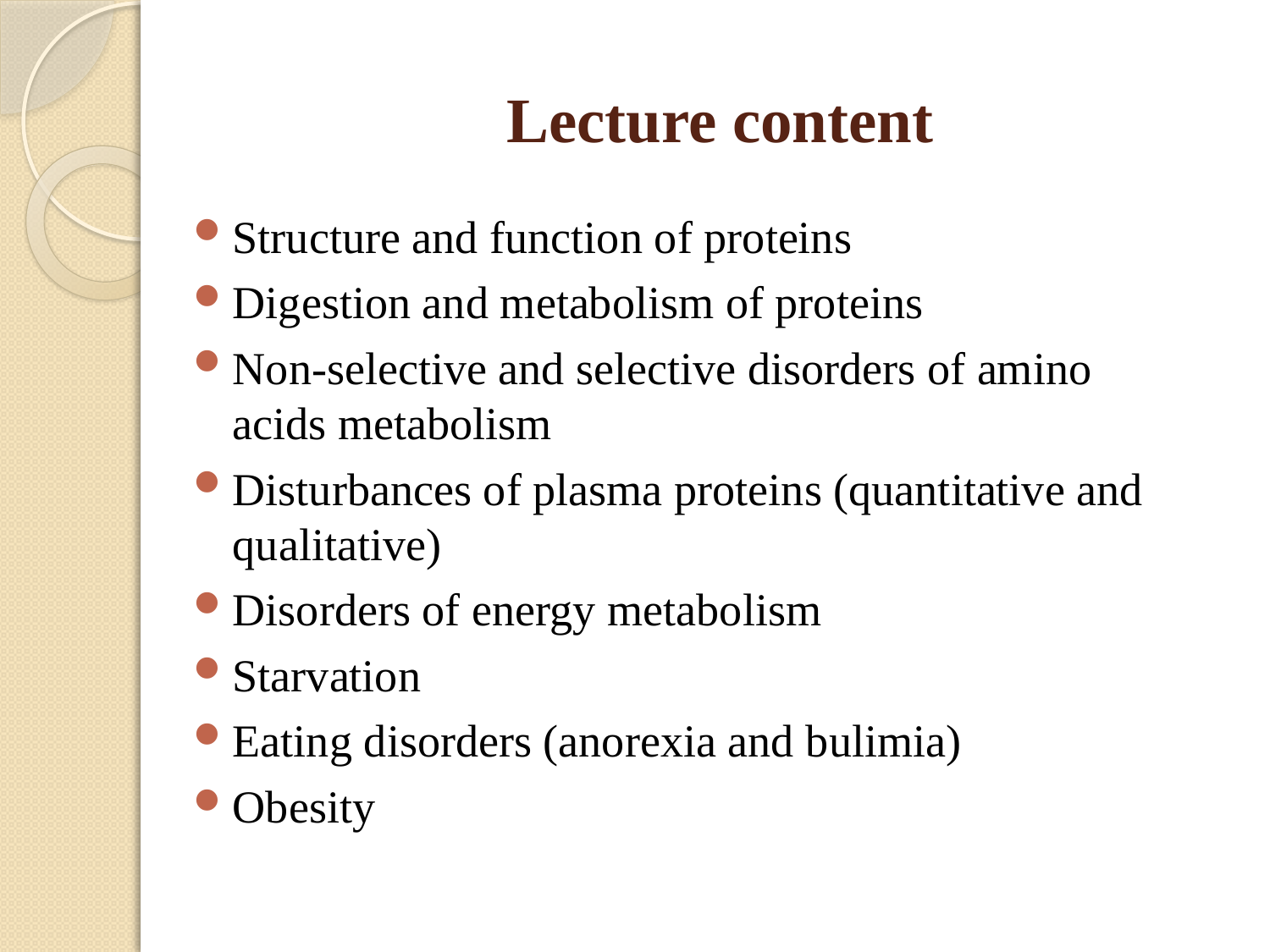

# Lecture content
Structure and function of proteins
Digestion and metabolism of proteins
Non-selective and selective disorders of amino acids metabolism
Disturbances of plasma proteins (quantitative and qualitative)
Disorders of energy metabolism
Starvation
Eating disorders (anorexia and bulimia)
Obesity